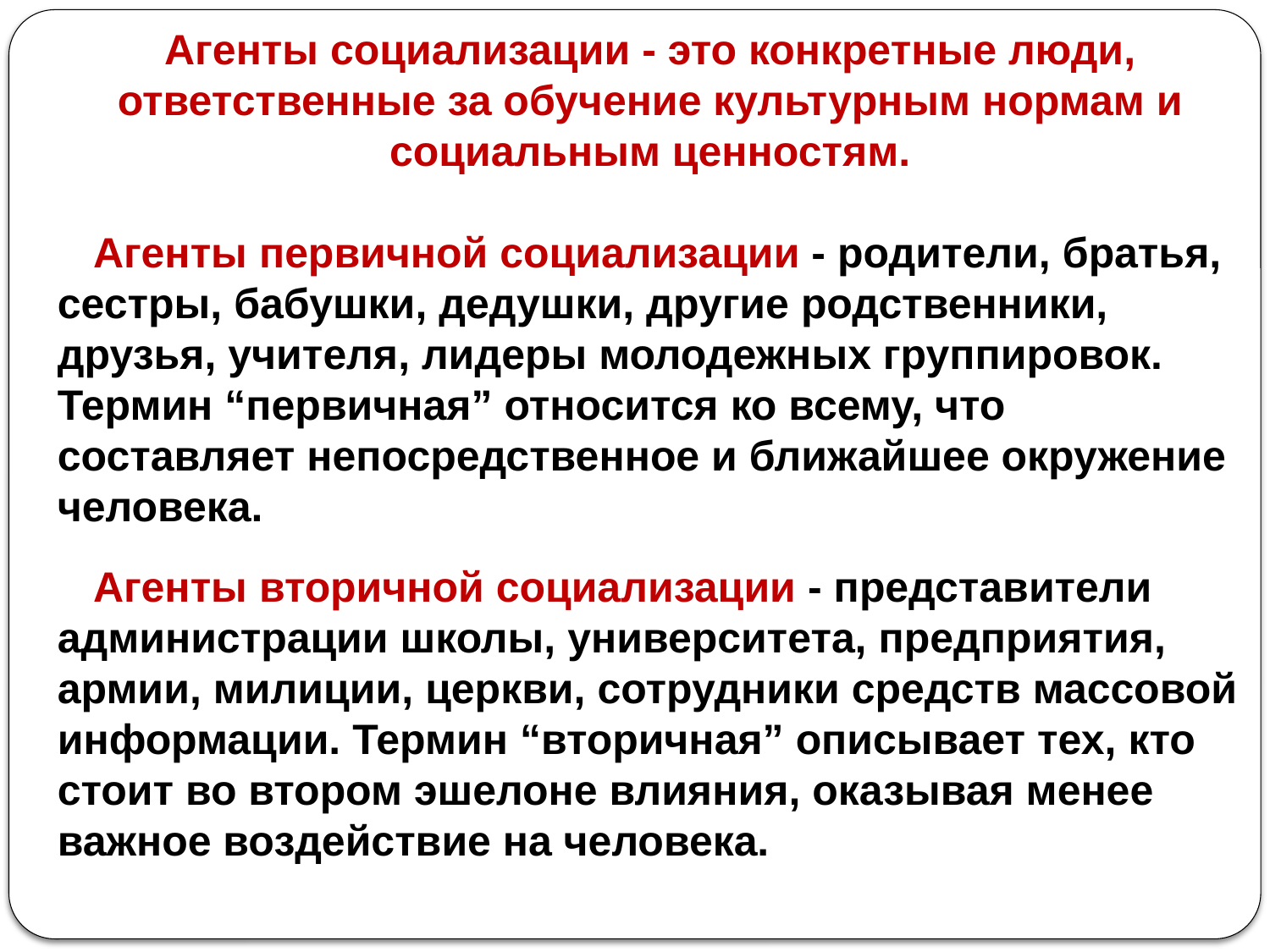

Агенты социализации - это конкретные люди, ответственные за обучение культурным нормам и социальным ценностям.

   Агенты первичной социализации - родители, братья, сестры, бабушки, дедушки, другие родственники, друзья, учителя, лидеры молодежных группировок. Термин “первичная” относится ко всему, что составляет непосредственное и ближайшее окружение человека.

   Агенты вторичной социализации - представители администрации школы, университета, предприятия, армии, милиции, церкви, сотрудники средств массовой информации. Термин “вторичная” описывает тех, кто стоит во втором эшелоне влияния, оказывая менее важное воздействие на человека.